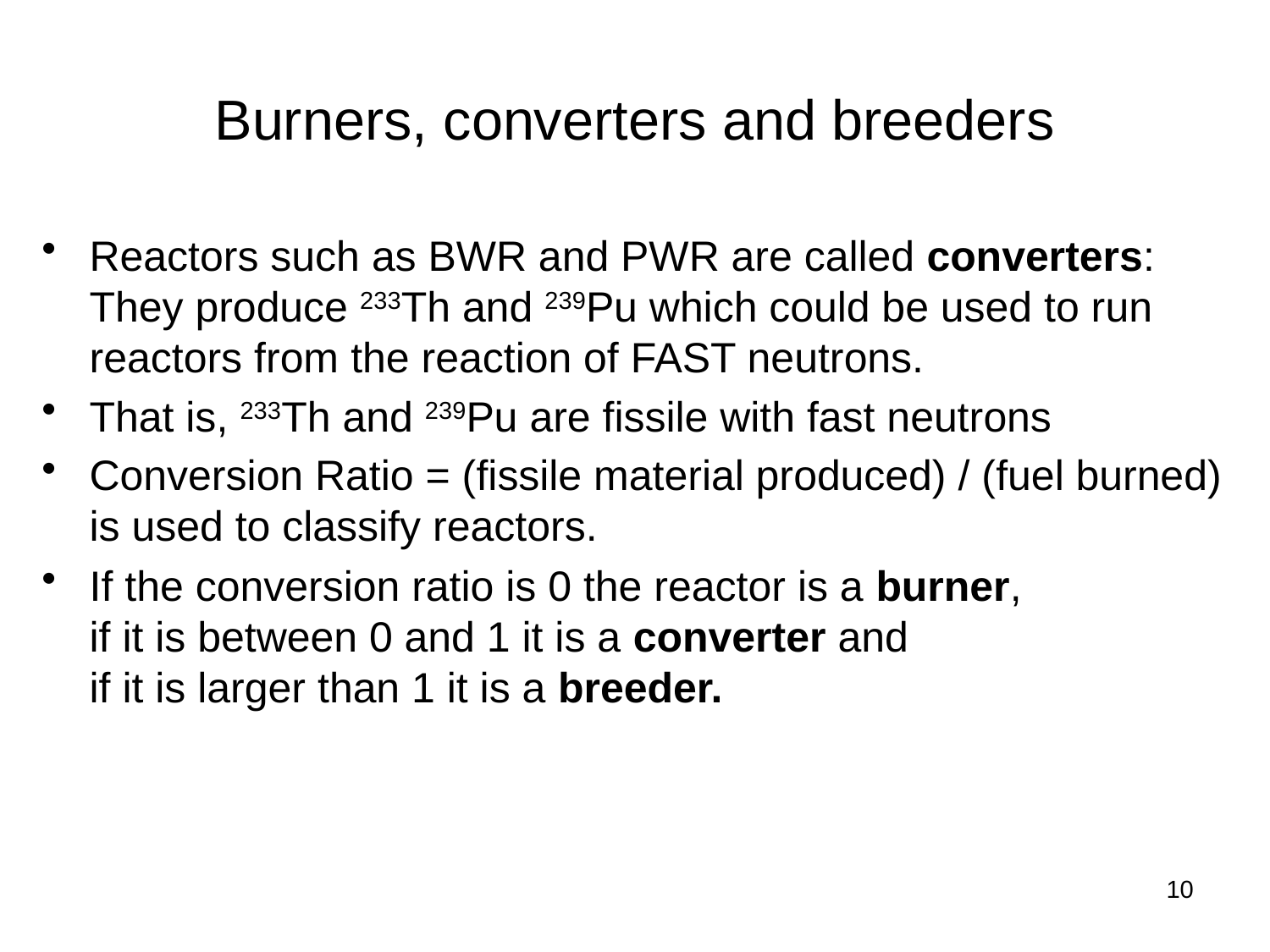

# Burners, converters and breeders
Reactors such as BWR and PWR are called converters:  They produce 233Th and 239Pu which could be used to run reactors from the reaction of FAST neutrons.
That is, 233Th and 239Pu are fissile with fast neutrons
Conversion Ratio = (fissile material produced) / (fuel burned) is used to classify reactors.
If the conversion ratio is 0 the reactor is a burner,
if it is between 0 and 1 it is a converter and
if it is larger than 1 it is a breeder.
10